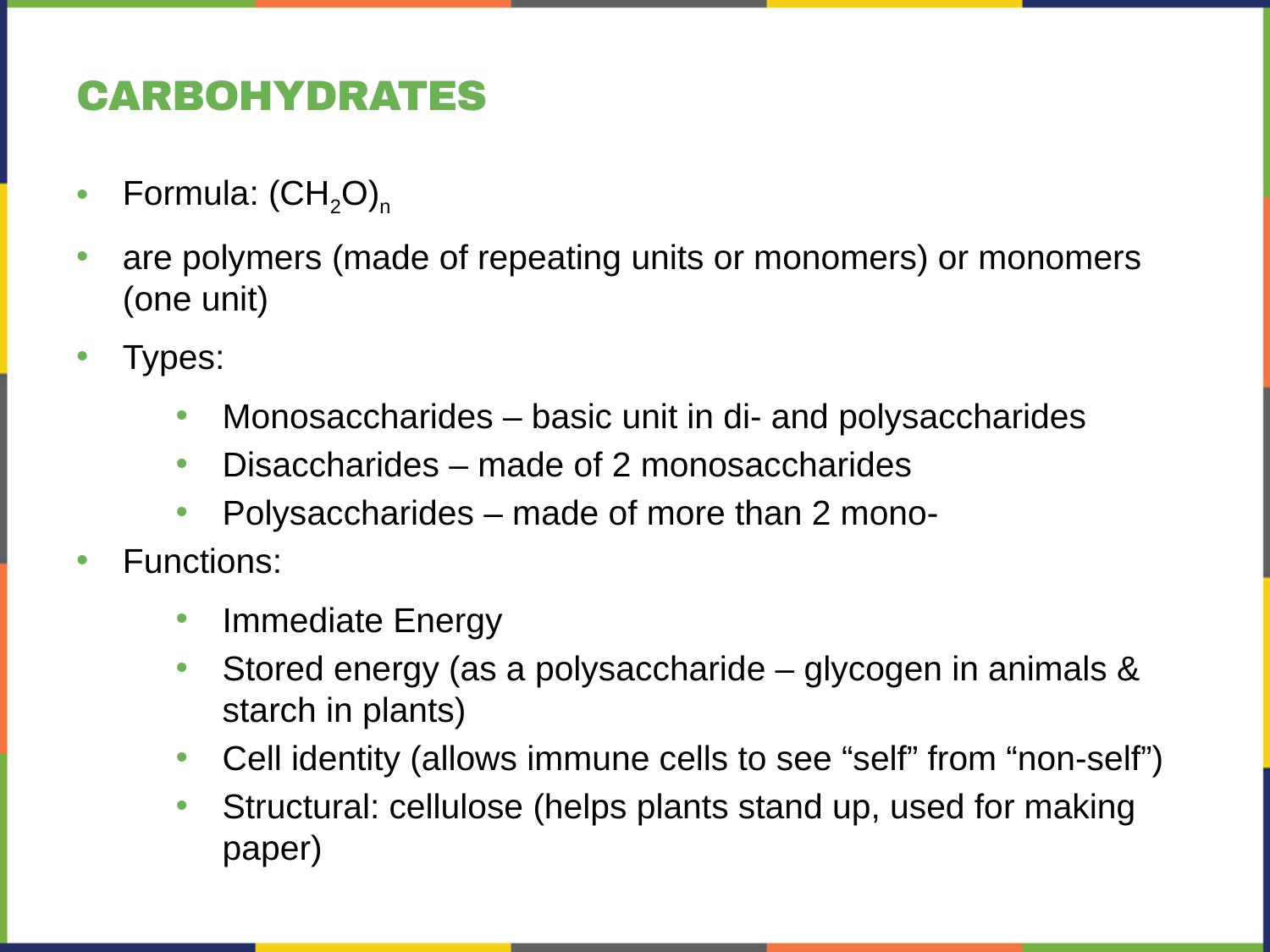

# Carbohydrates
Formula: (CH2O)n
are polymers (made of repeating units or monomers) or monomers (one unit)
Types:
Monosaccharides – basic unit in di- and polysaccharides
Disaccharides – made of 2 monosaccharides
Polysaccharides – made of more than 2 mono-
Functions:
Immediate Energy
Stored energy (as a polysaccharide – glycogen in animals & starch in plants)
Cell identity (allows immune cells to see “self” from “non-self”)
Structural: cellulose (helps plants stand up, used for making paper)